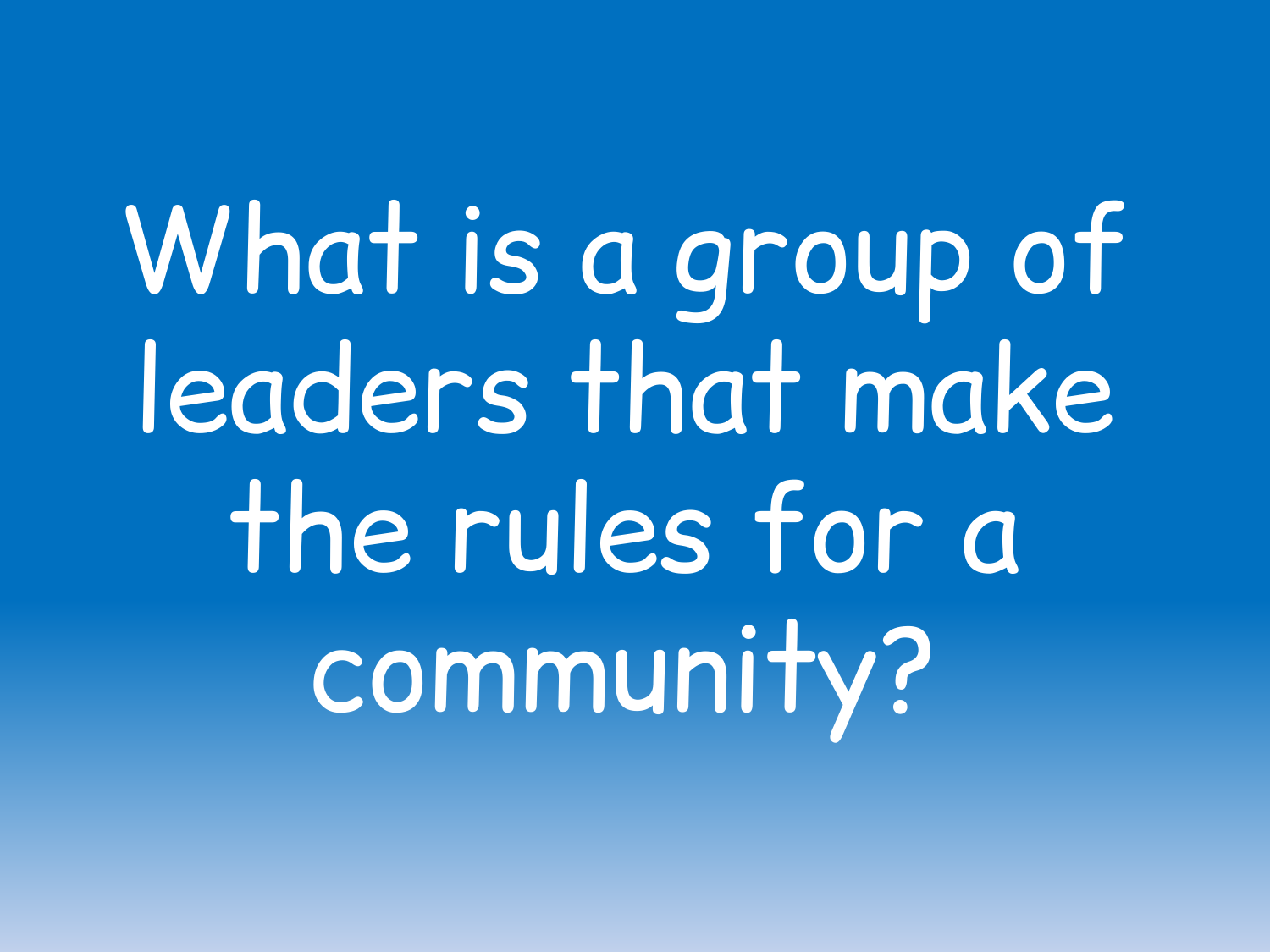

What is a group of leaders that make the rules for a community?